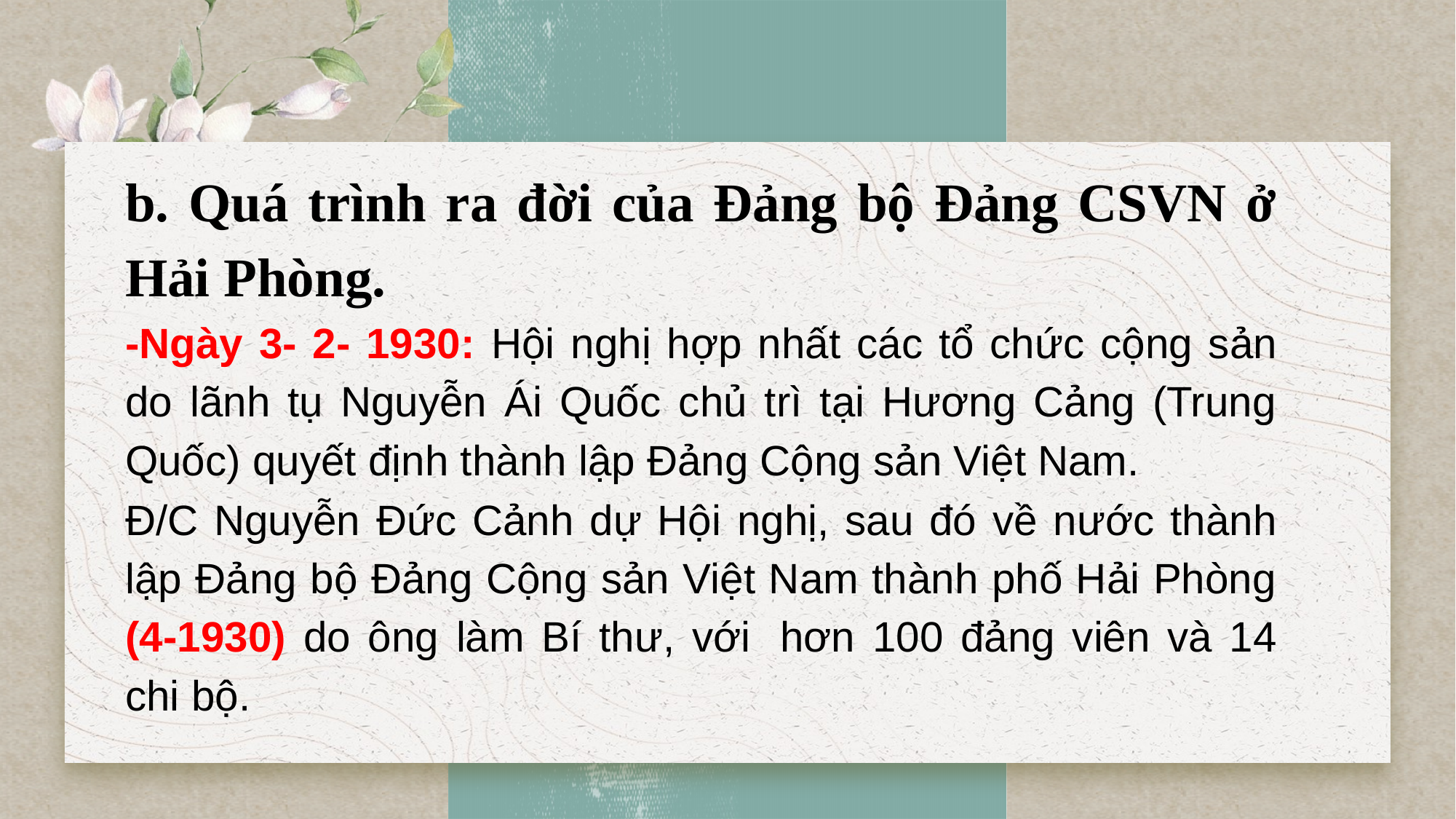

b. Quá trình ra đời của Đảng bộ Đảng CSVN ở Hải Phòng.
-Ngày 3- 2- 1930: Hội nghị hợp nhất các tổ chức cộng sản do lãnh tụ Nguyễn Ái Quốc chủ trì tại Hương Cảng (Trung Quốc) quyết định thành lập Đảng Cộng sản Việt Nam.
Đ/C Nguyễn Đức Cảnh dự Hội nghị, sau đó về nước thành lập Đảng bộ Đảng Cộng sản Việt Nam thành phố Hải Phòng (4-1930) do ông làm Bí thư, với  hơn 100 đảng viên và 14 chi bộ.